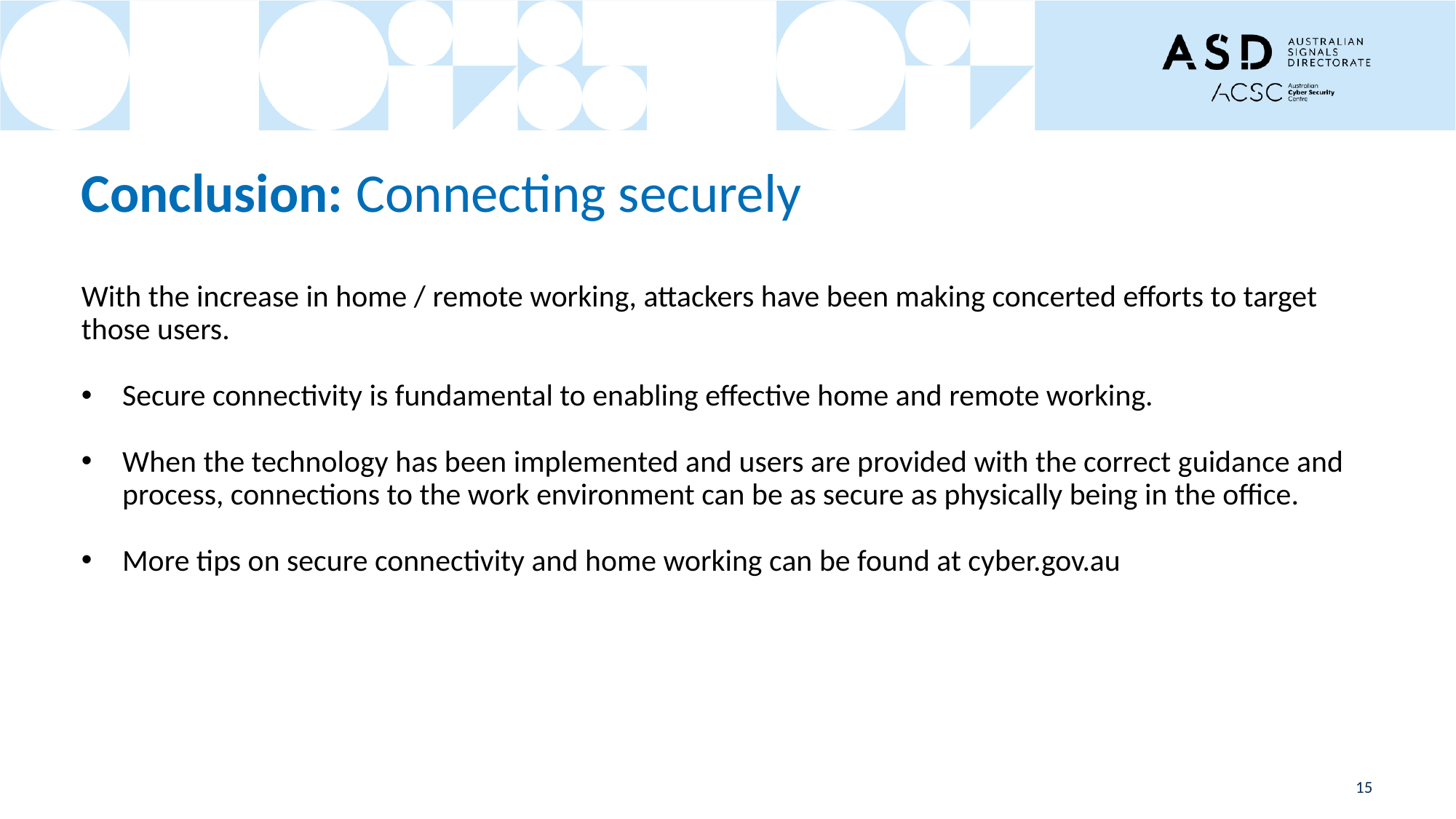

# Conclusion: Connecting securely
With the increase in home / remote working, attackers have been making concerted efforts to target those users.
Secure connectivity is fundamental to enabling effective home and remote working.
When the technology has been implemented and users are provided with the correct guidance and process, connections to the work environment can be as secure as physically being in the office.
More tips on secure connectivity and home working can be found at cyber.gov.au
15